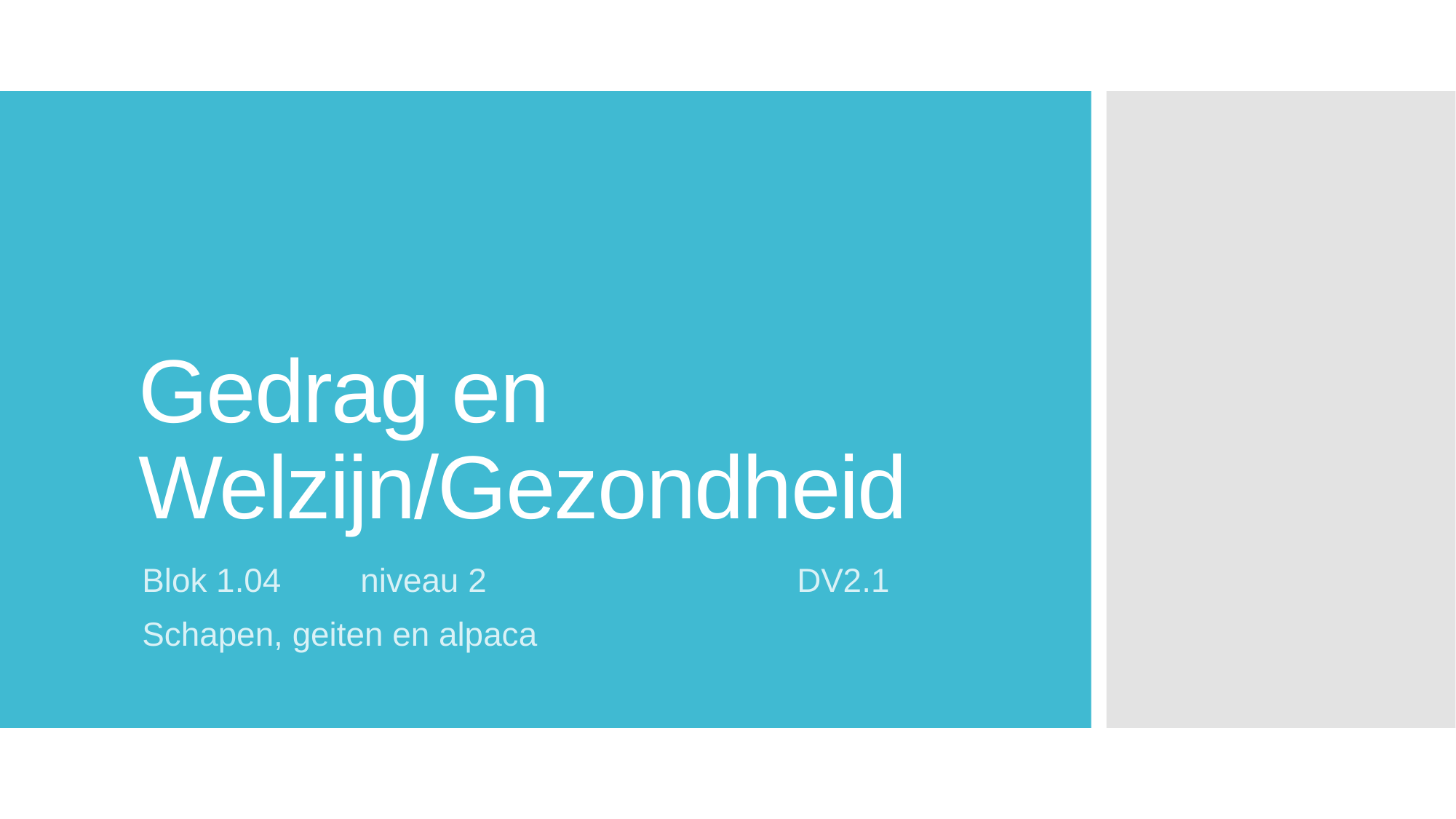

# Gedrag en Welzijn/Gezondheid
Blok 1.04	niveau 2 			DV2.1
Schapen, geiten en alpaca